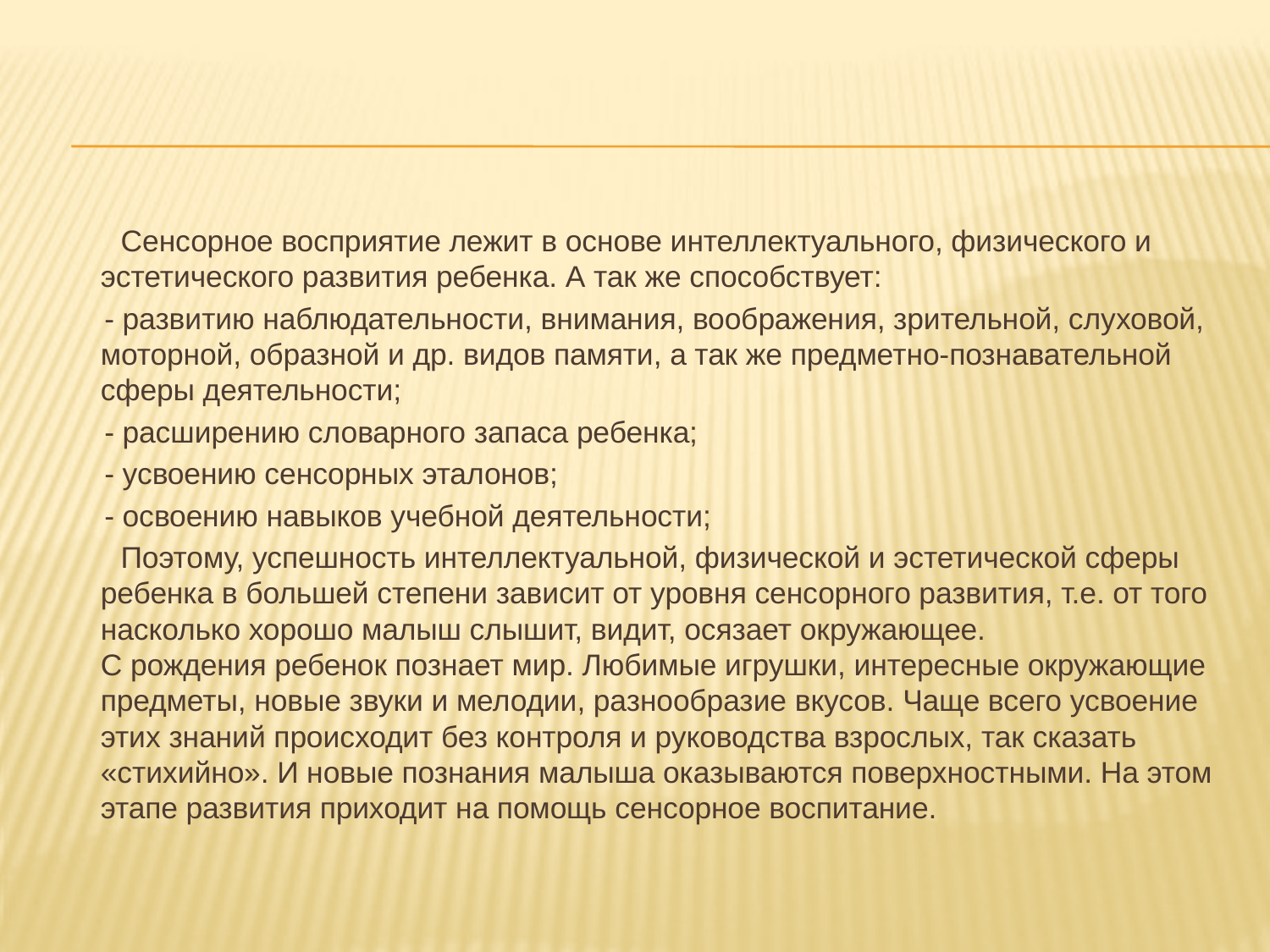

#
        Сенсорное восприятие лежит в основе интеллектуального, физического и эстетического развития ребенка. А так же способствует:
      - развитию наблюдательности, внимания, воображения, зрительной, слуховой, моторной, образной и др. видов памяти, а так же предметно-познавательной сферы деятельности;
      - расширению словарного запаса ребенка;
      - усвоению сенсорных эталонов;
      - освоению навыков учебной деятельности;
        Поэтому, успешность интеллектуальной, физической и эстетической сферы ребенка в большей степени зависит от уровня сенсорного развития, т.е. от того насколько хорошо малыш слышит, видит, осязает окружающее.
С рождения ребенок познает мир. Любимые игрушки, интересные окружающие предметы, новые звуки и мелодии, разнообразие вкусов. Чаще всего усвоение этих знаний происходит без контроля и руководства взрослых, так сказать «стихийно». И новые познания малыша оказываются поверхностными. На этом этапе развития приходит на помощь сенсорное воспитание.